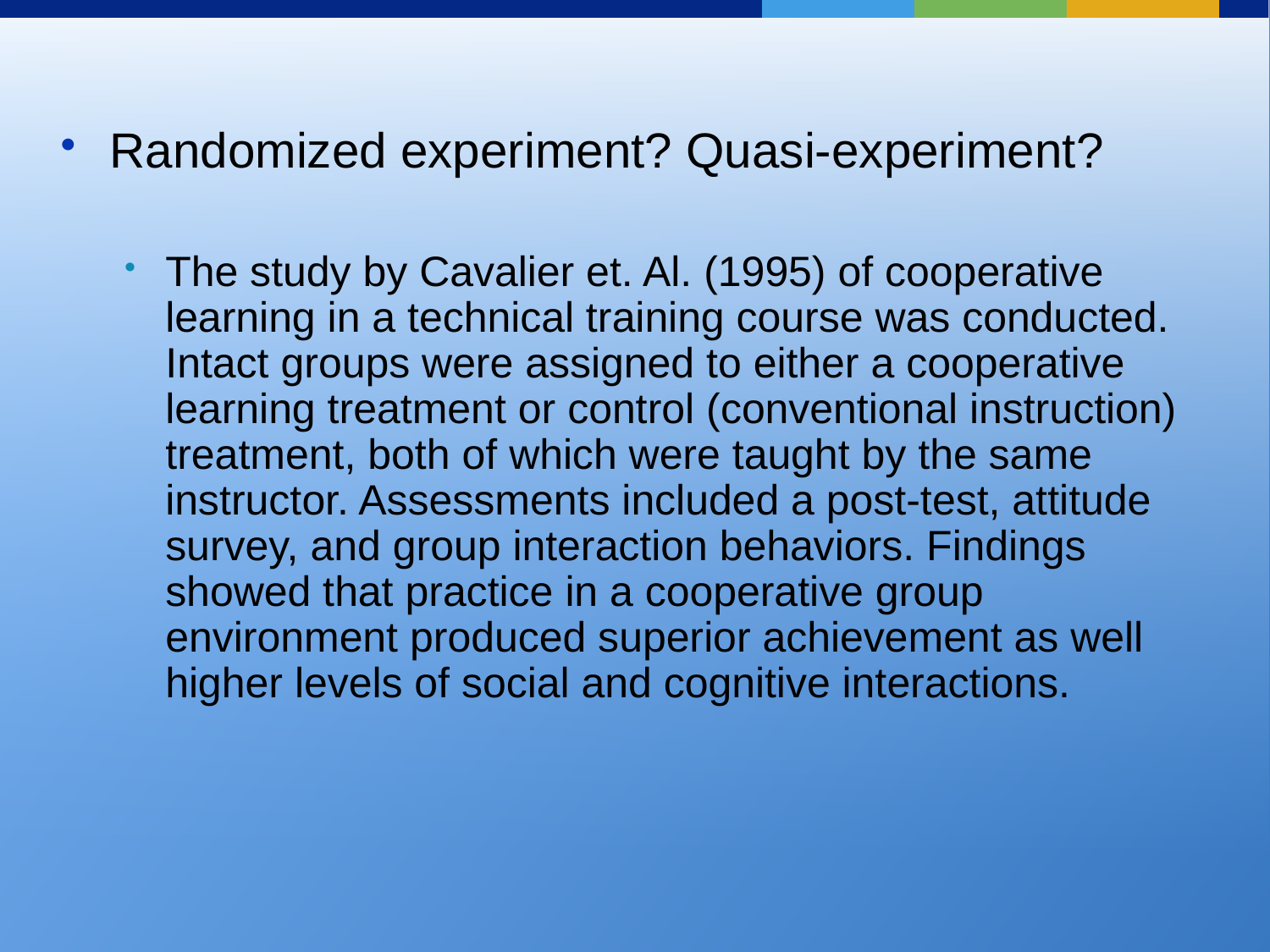

Randomized experiment? Quasi-experiment?

The study by Cavalier et. Al. (1995) of cooperative learning in a technical training course was conducted. Intact groups were assigned to either a cooperative learning treatment or control (conventional instruction) treatment, both of which were taught by the same instructor. Assessments included a post-test, attitude survey, and group interaction behaviors. Findings showed that practice in a cooperative group environment produced superior achievement as well higher levels of social and cognitive interactions.